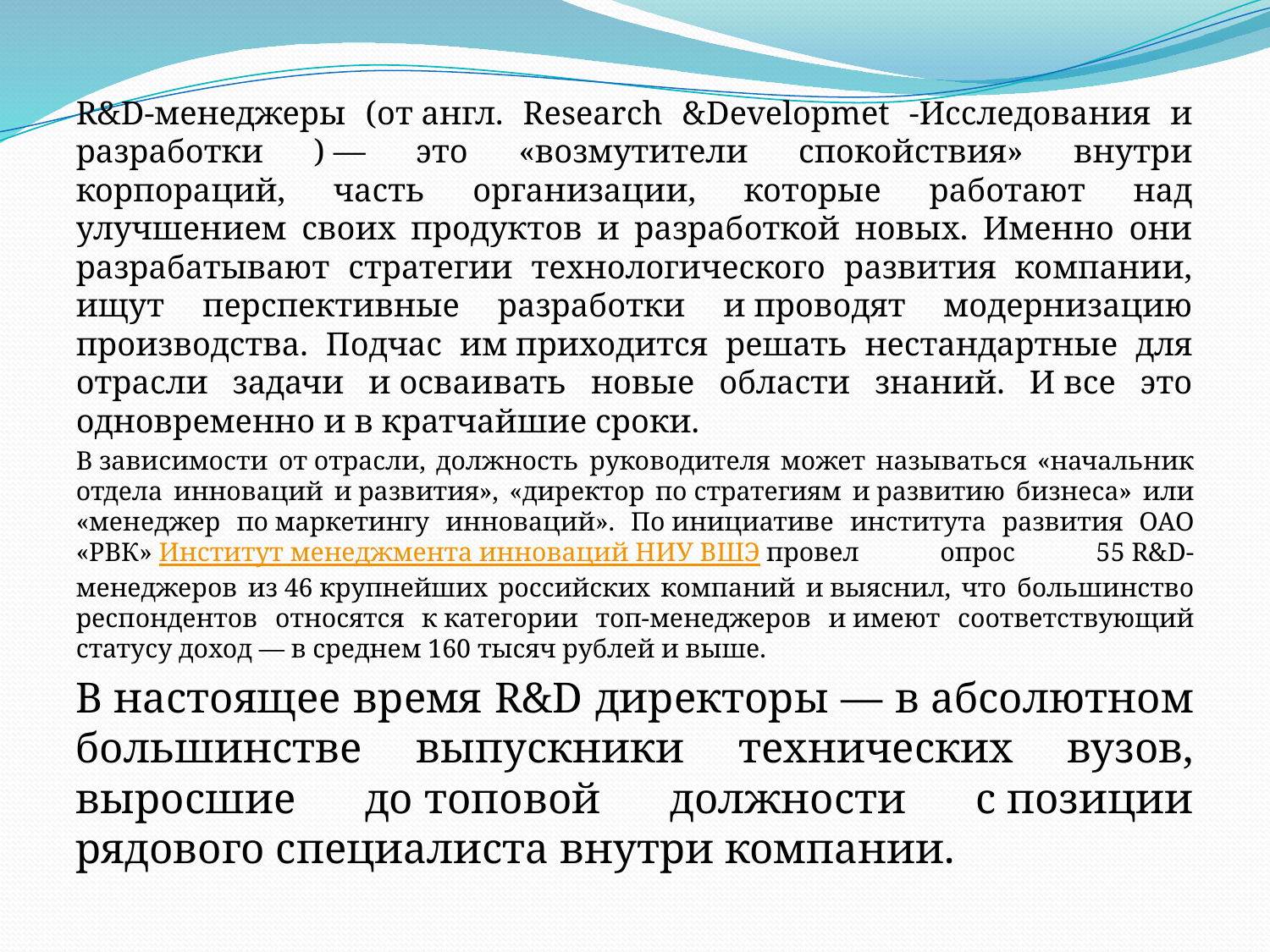

R&D-менеджеры (от англ. Research &Developmet -Исследования и разработки ) — это «возмутители спокойствия» внутри корпораций, часть организации, которые работают над улучшением своих продуктов и разработкой новых. Именно они разрабатывают стратегии технологического развития компании, ищут перспективные разработки и проводят модернизацию производства. Подчас им приходится решать нестандартные для отрасли задачи и осваивать новые области знаний. И все это одновременно и в кратчайшие сроки.
В зависимости от отрасли, должность руководителя может называться «начальник отдела инноваций и развития», «директор по стратегиям и развитию бизнеса» или «менеджер по маркетингу инноваций». По инициативе института развития ОАО «РВК» Институт менеджмента инноваций НИУ ВШЭ провел опрос 55 R&D-менеджеров из 46 крупнейших российских компаний и выяснил, что большинство респондентов относятся к категории топ-менеджеров и имеют соответствующий статусу доход — в среднем 160 тысяч рублей и выше.
В настоящее время R&D директоры — в абсолютном большинстве выпускники технических вузов, выросшие до топовой должности с позиции рядового специалиста внутри компании.